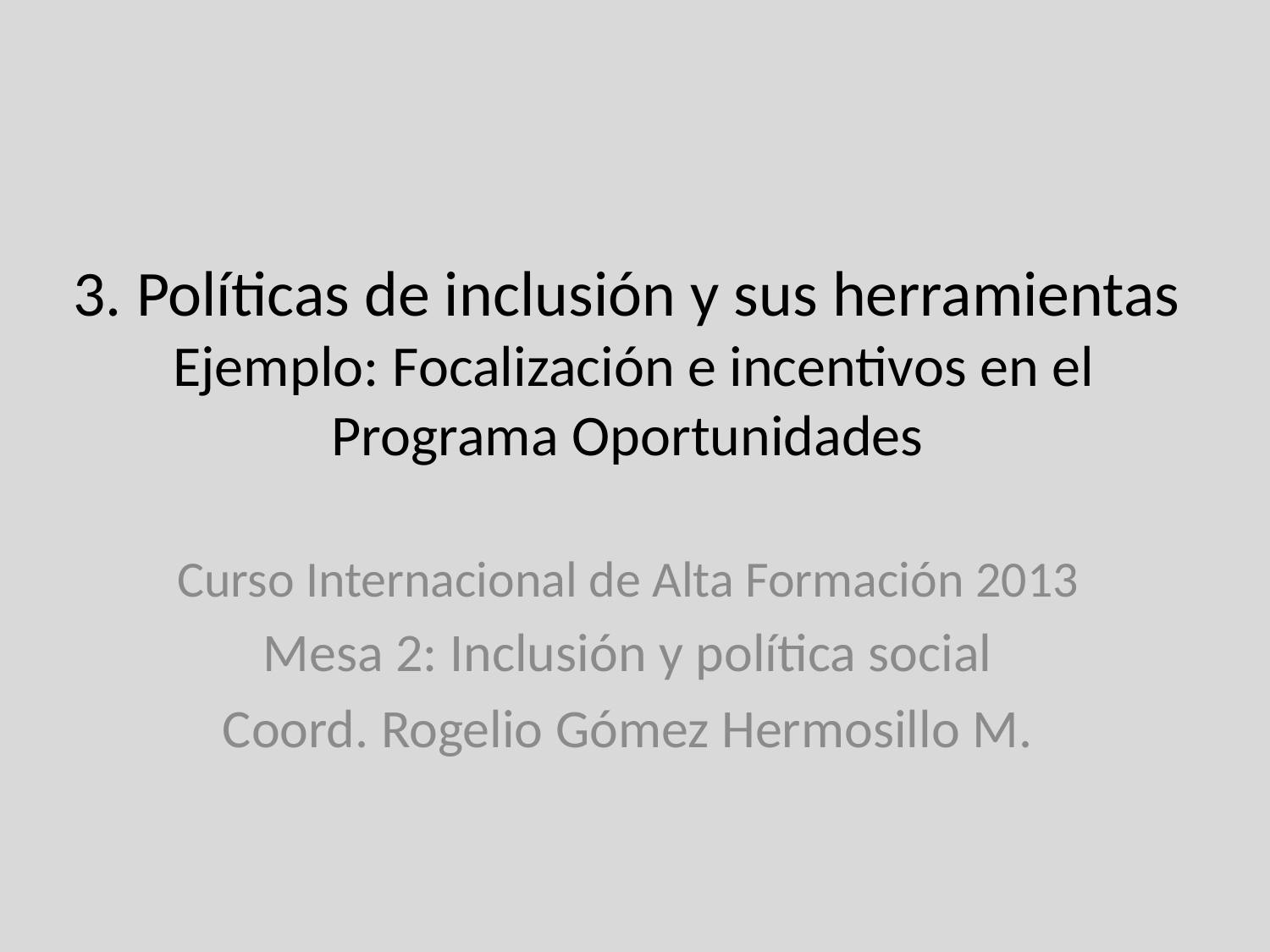

# 3. Políticas de inclusión y sus herramientas Ejemplo: Focalización e incentivos en el Programa Oportunidades
Curso Internacional de Alta Formación 2013
Mesa 2: Inclusión y política social
Coord. Rogelio Gómez Hermosillo M.